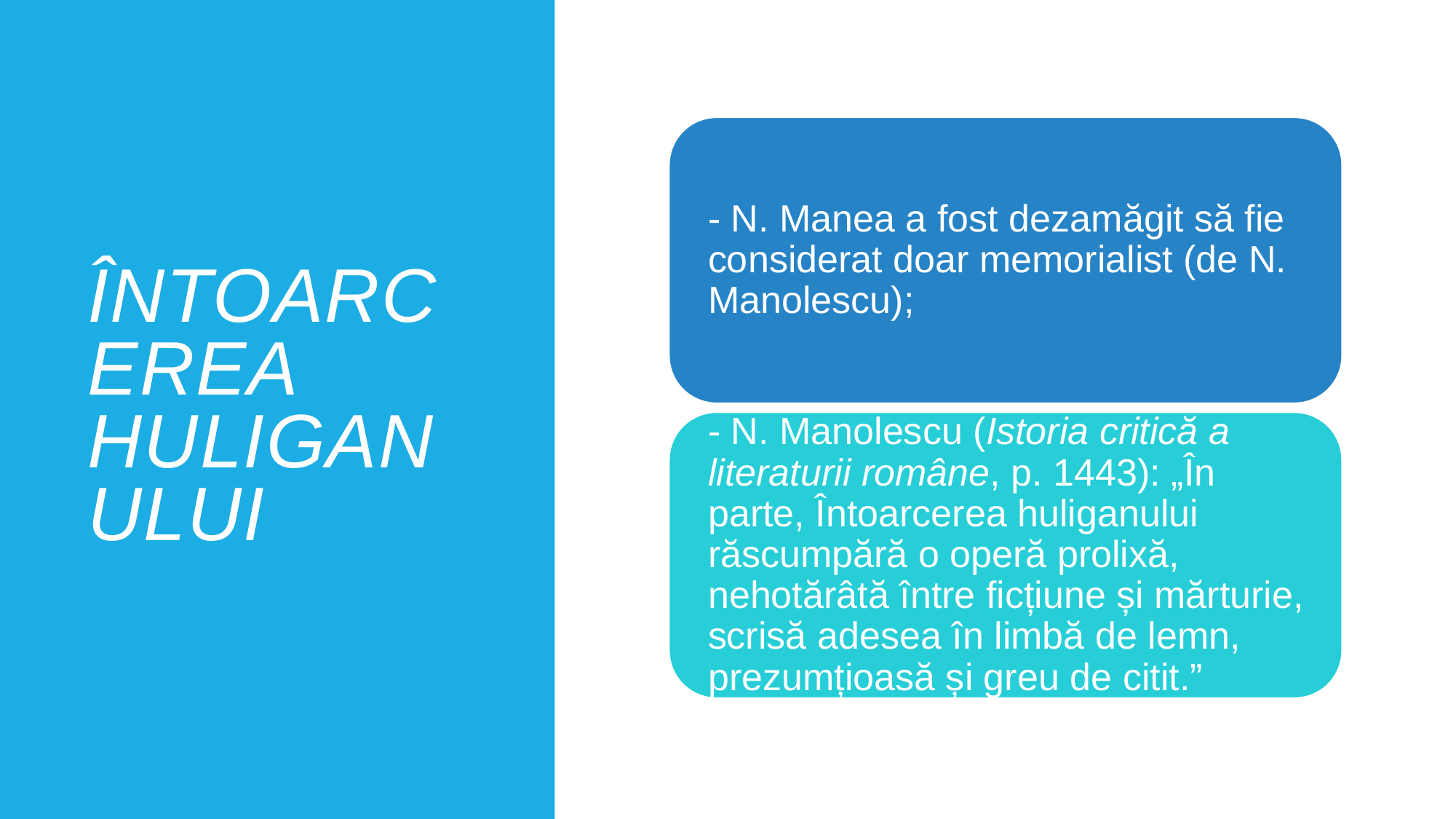

# Întoarcerea Huliganului
- N. Manea a fost dezamăgit să fie considerat doar memorialist (de N. Manolescu);
- N. Manolescu (Istoria critică a literaturii române, p. 1443): „În parte, Întoarcerea huliganului răscumpără o operă prolixă, nehotărâtă între ficțiune și mărturie, scrisă adesea în limbă de lemn, prezumțioasă și greu de citit.”